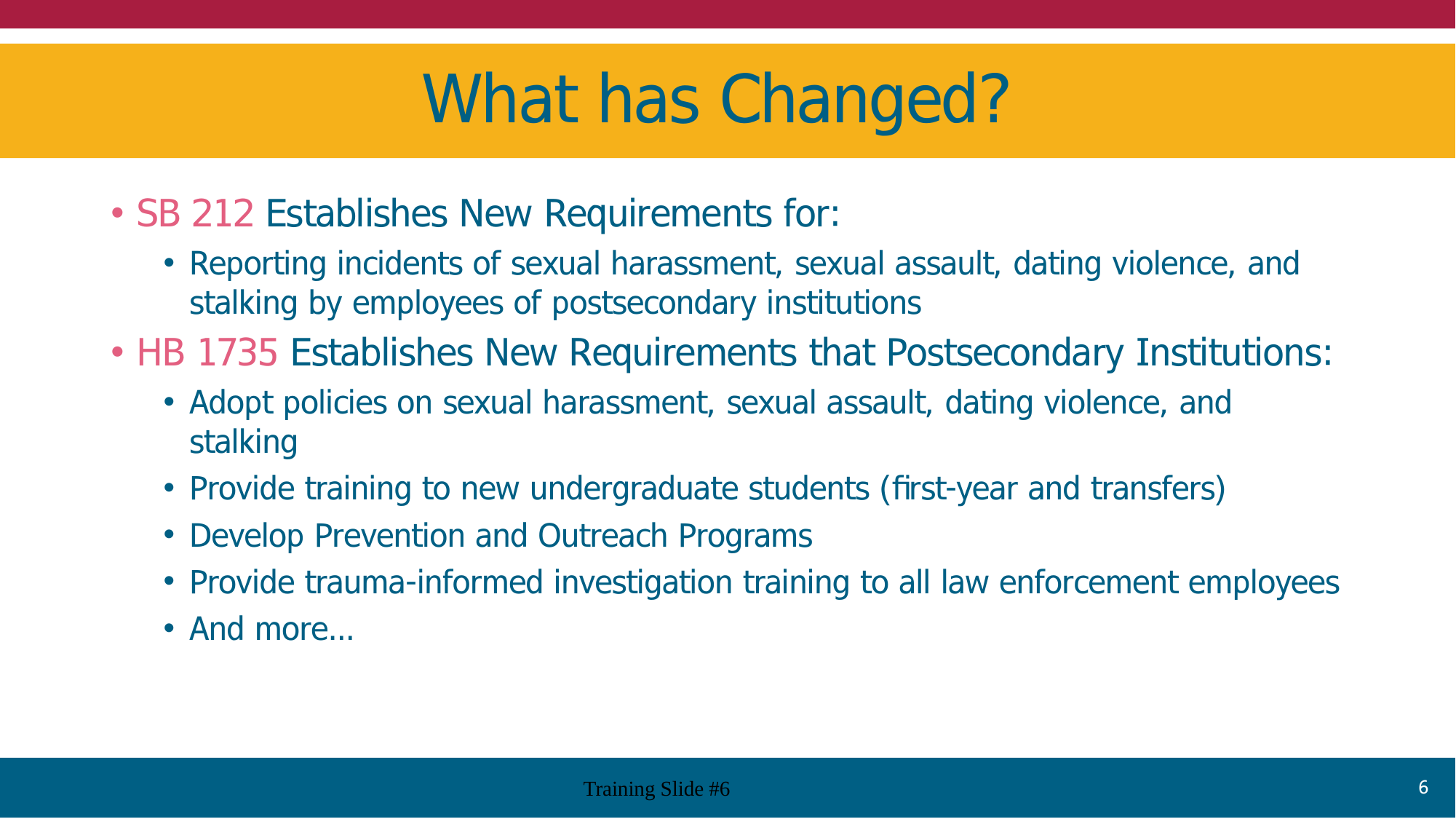

# What has Changed?
SB 212 Establishes New Requirements for:
Reporting incidents of sexual harassment, sexual assault, dating violence, and stalking by employees of postsecondary institutions
HB 1735 Establishes New Requirements that Postsecondary Institutions:
Adopt policies on sexual harassment, sexual assault, dating violence, and stalking
Provide training to new undergraduate students (first-year and transfers)
Develop Prevention and Outreach Programs
Provide trauma-informed investigation training to all law enforcement employees
And more…

6
Training Slide #6